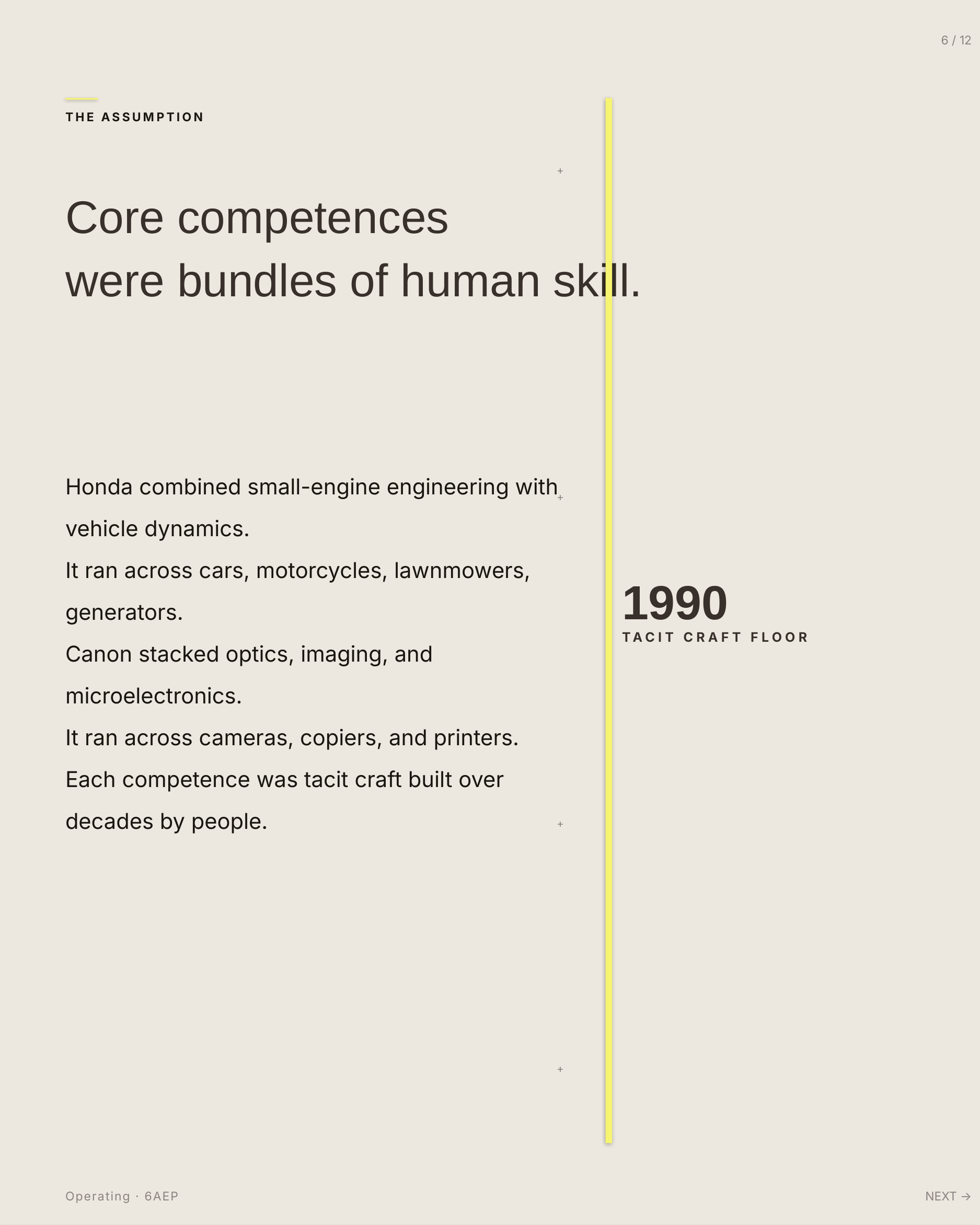

6 / 12

THE ASSUMPTION
+
Core competences
were bundles of human skill.
Honda combined small-engine engineering with vehicle dynamics.
It ran across cars, motorcycles, lawnmowers, generators.
Canon stacked optics, imaging, and microelectronics.
It ran across cameras, copiers, and printers.
Each competence was tacit craft built over decades by people.
+
1990
TACIT CRAFT FLOOR
+
+
Operating · 6AEP
NEXT →